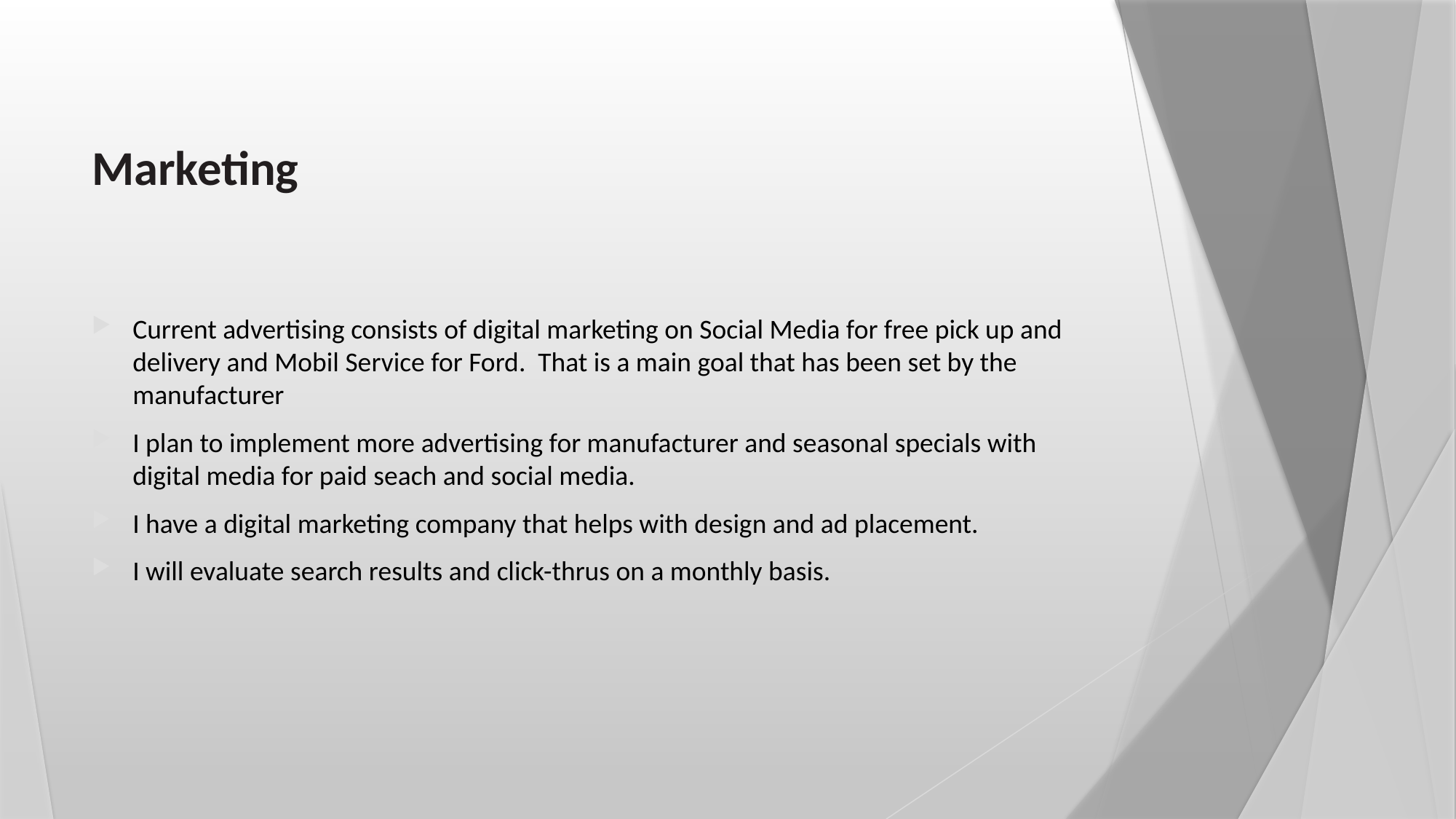

# Marketing

Current advertising consists of digital marketing on Social Media for free pick up and delivery and Mobil Service for Ford.  That is a main goal that has been set by the manufacturer
I plan to implement more advertising for manufacturer and seasonal specials with digital media for paid seach and social media.
I have a digital marketing company that helps with design and ad placement.
I will evaluate search results and click-thrus on a monthly basis.